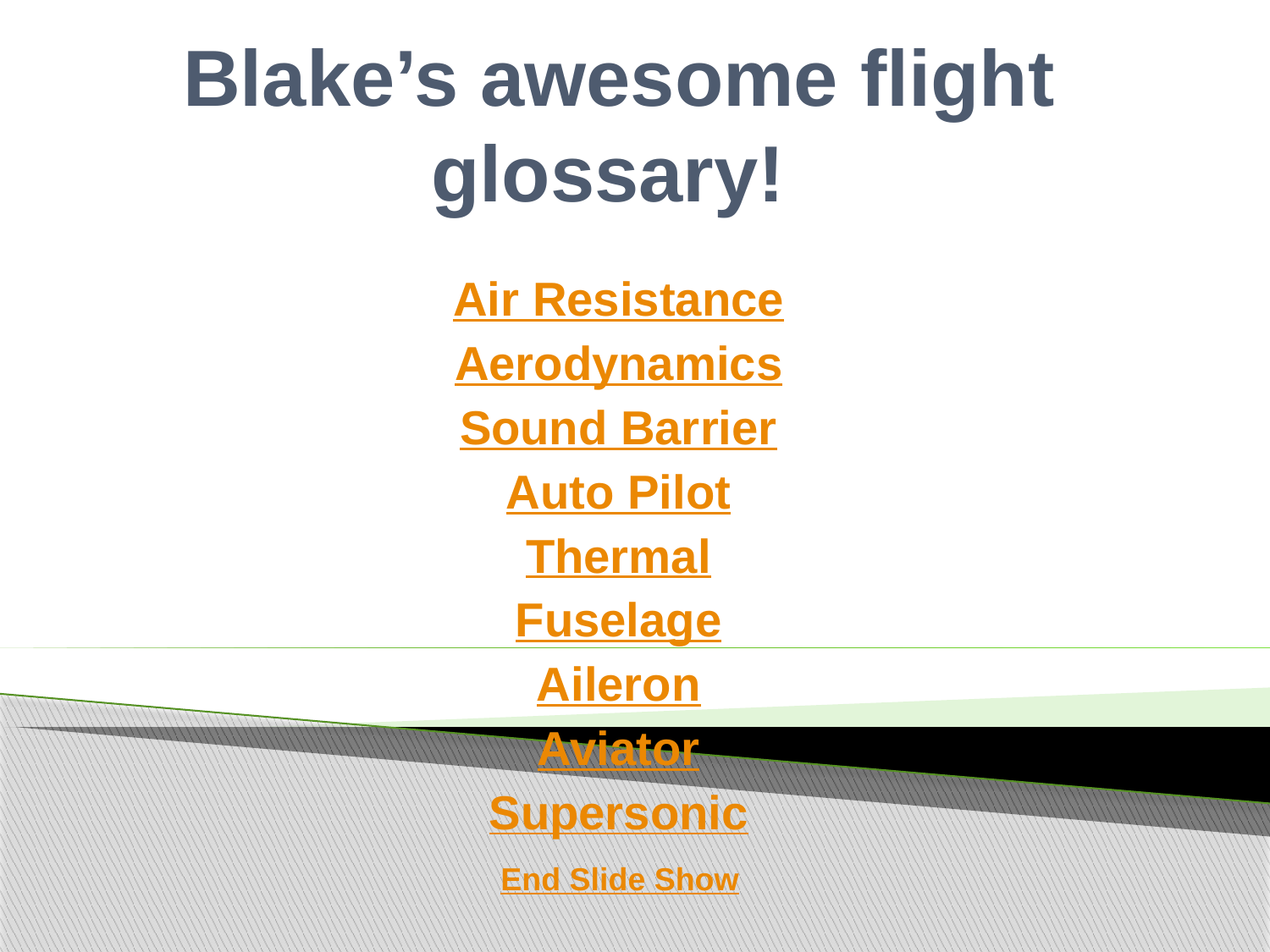

# Blake’s awesome flight glossary!

Air Resistance
Aerodynamics
Sound Barrier
Auto Pilot
Thermal
Fuselage
Aileron
Aviator
Supersonic

End Slide Show